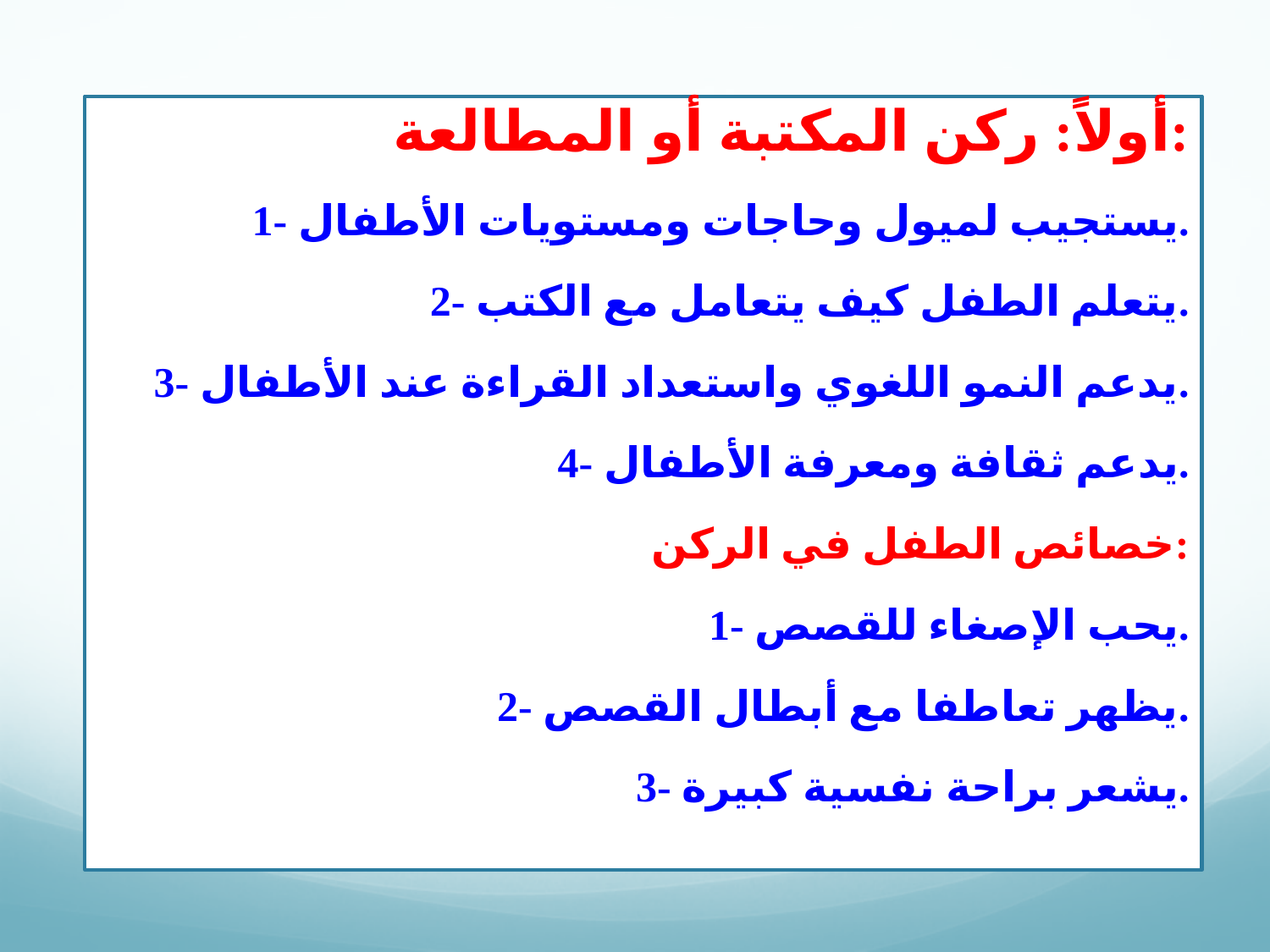

أولاً: ركن المكتبة أو المطالعة:
   1- يستجيب لميول وحاجات ومستويات الأطفال.
   2- يتعلم الطفل كيف يتعامل مع الكتب.
   3- يدعم النمو اللغوي واستعداد القراءة عند الأطفال.
   4- يدعم ثقافة ومعرفة الأطفال.
خصائص الطفل في الركن:
   1- يحب الإصغاء للقصص.
   2- يظهر تعاطفا مع أبطال القصص.
   3- يشعر براحة نفسية كبيرة.